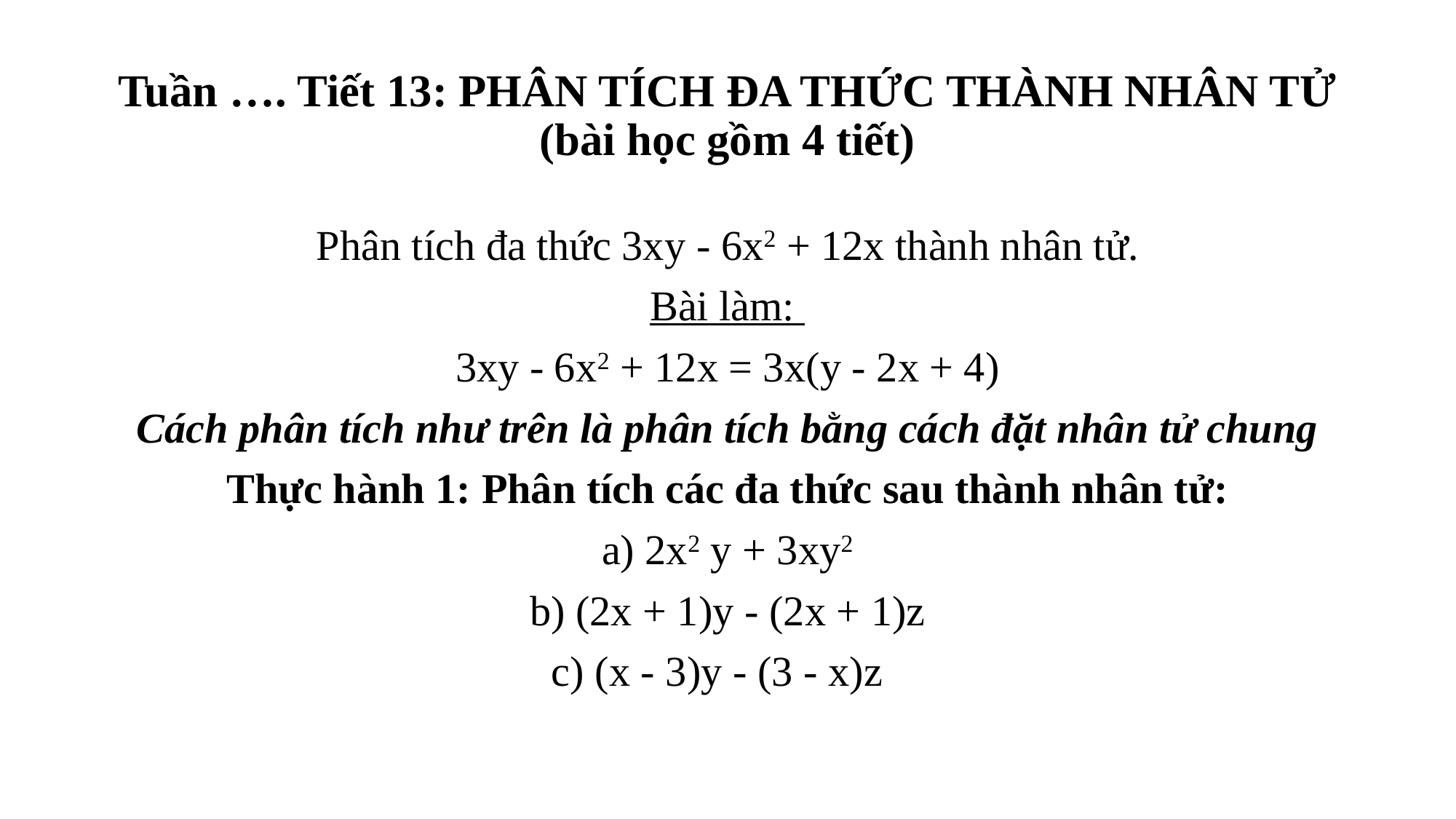

# Tuần …. Tiết 13: PHÂN TÍCH ĐA THỨC THÀNH NHÂN TỬ (bài học gồm 4 tiết)
Phân tích đa thức 3xy - 6x2 + 12x thành nhân tử.
Bài làm:
3xy - 6x2 + 12x = 3x(y - 2x + 4)
Cách phân tích như trên là phân tích bằng cách đặt nhân tử chung
Thực hành 1: Phân tích các đa thức sau thành nhân tử:
a) 2x2 y + 3xy2
b) (2x + 1)y - (2x + 1)z
c) (x - 3)y - (3 - x)z